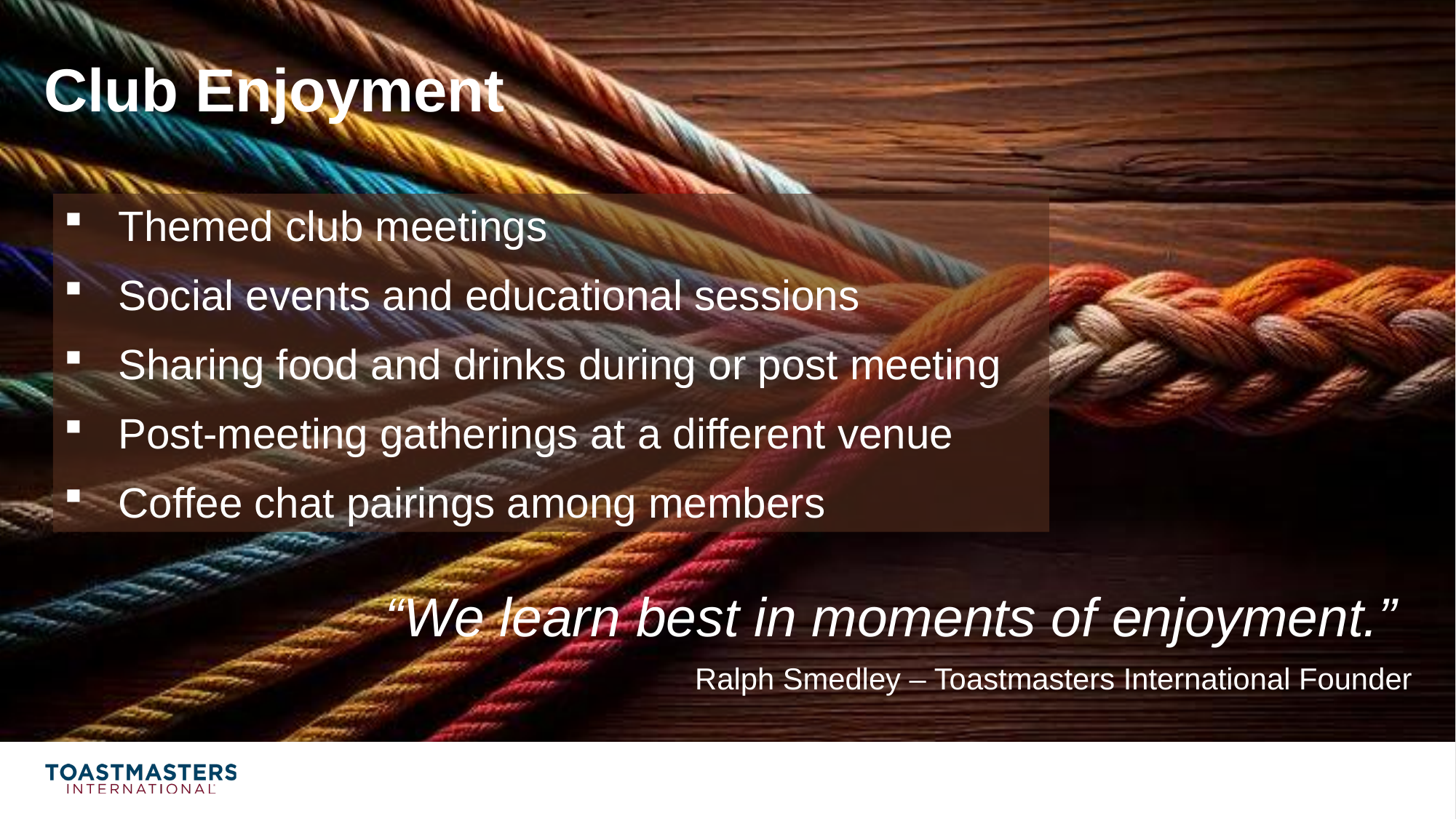

# Club Enjoyment
“We learn best in moments of enjoyment.”
Ralph Smedley – Toastmasters International Founder
Themed club meetings
Social events and educational sessions
Sharing food and drinks during or post meeting
Post-meeting gatherings at a different venue
Coffee chat pairings among members